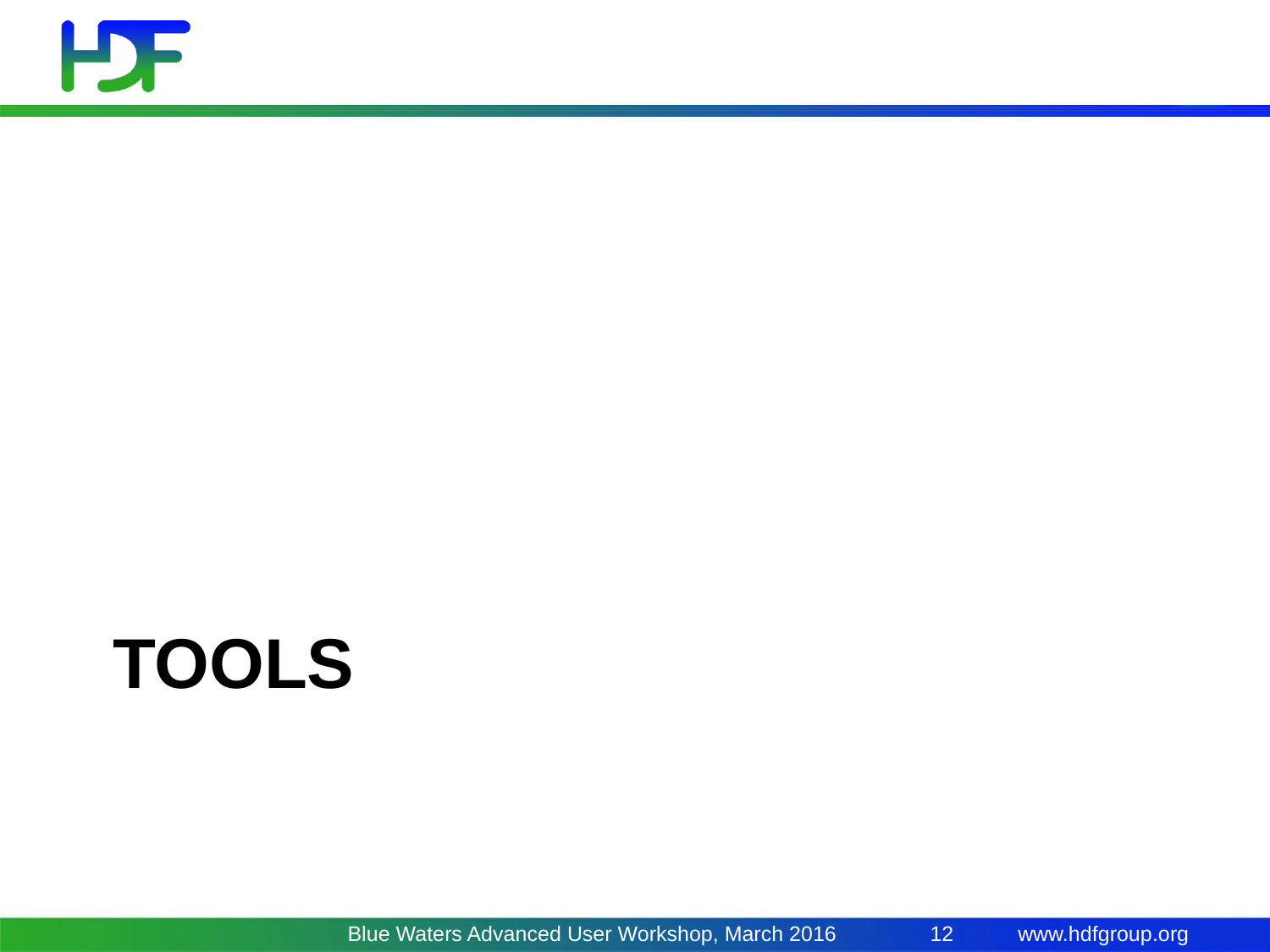

# tOOLS
Blue Waters Advanced User Workshop, March 2016
12